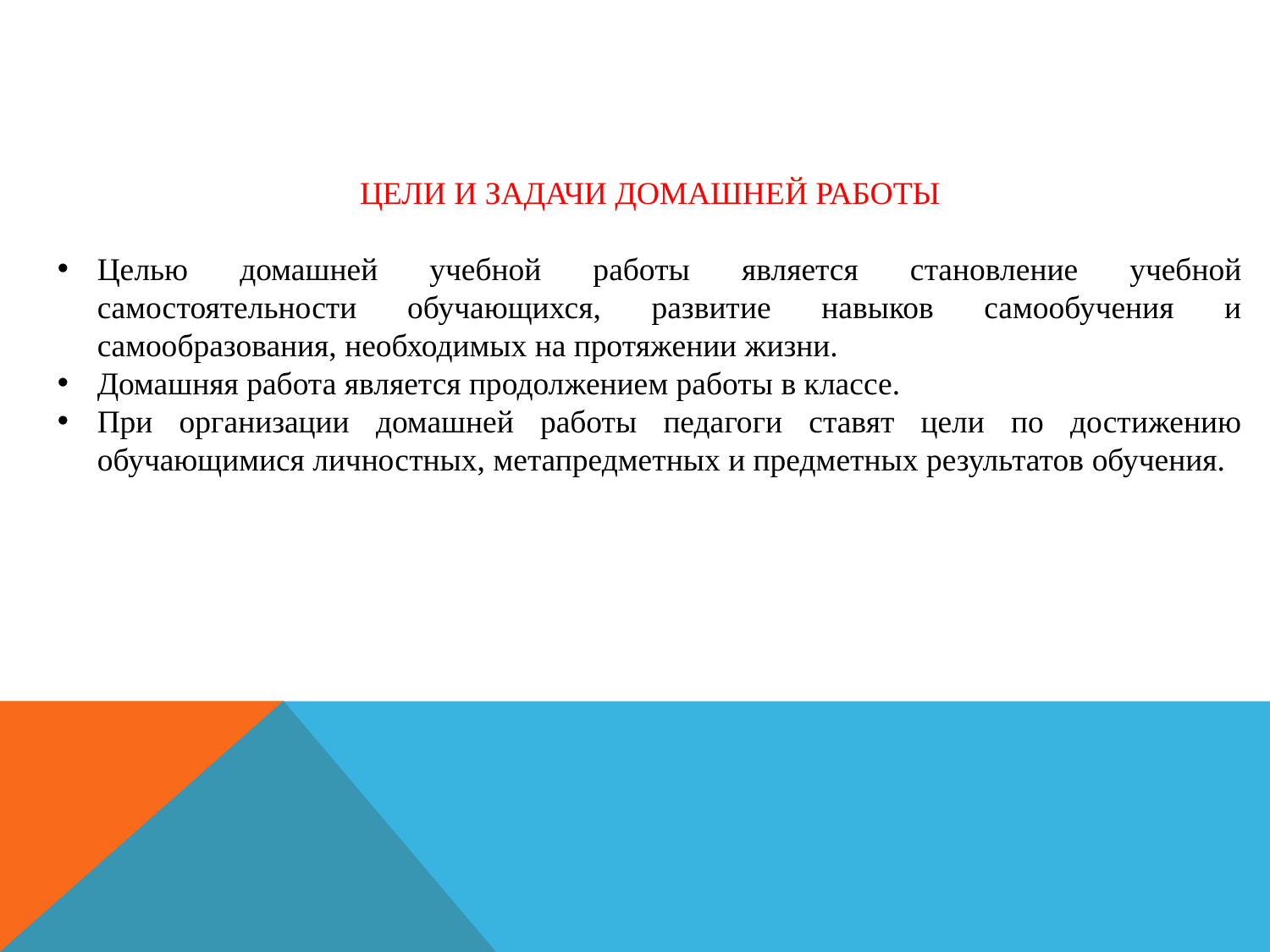

ЦЕЛИ И ЗАДАЧИ ДОМАШНЕЙ РАБОТЫ

Целью домашней учебной работы является становление учебной самостоятельности обучающихся, развитие навыков самообучения и самообразования, необходимых на протяжении жизни.
Домашняя работа является продолжением работы в классе.
При организации домашней работы педагоги ставят цели по достижению обучающимися личностных, метапредметных и предметных результатов обучения.